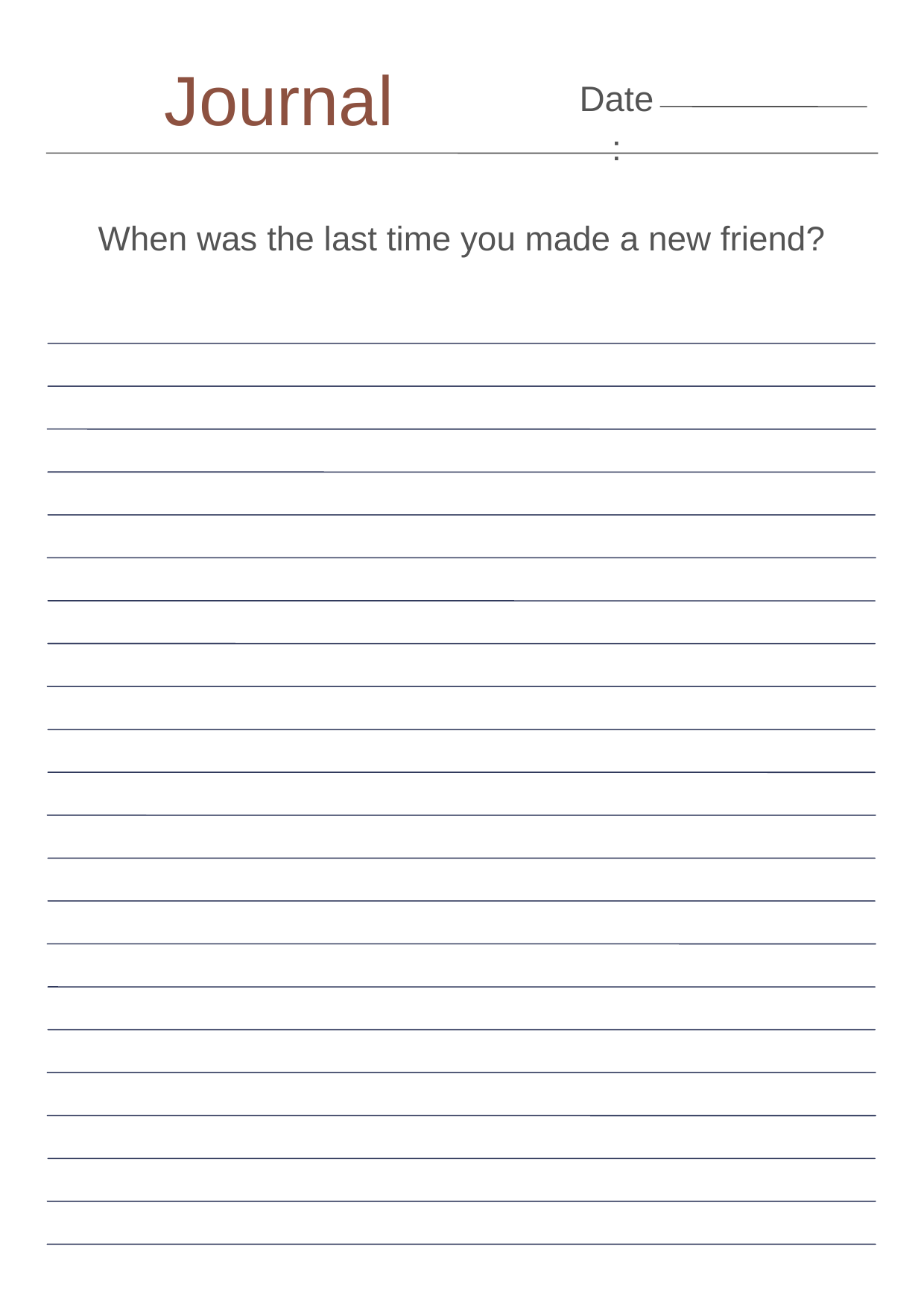

Journal
Date:

When was the last time you made a new friend?